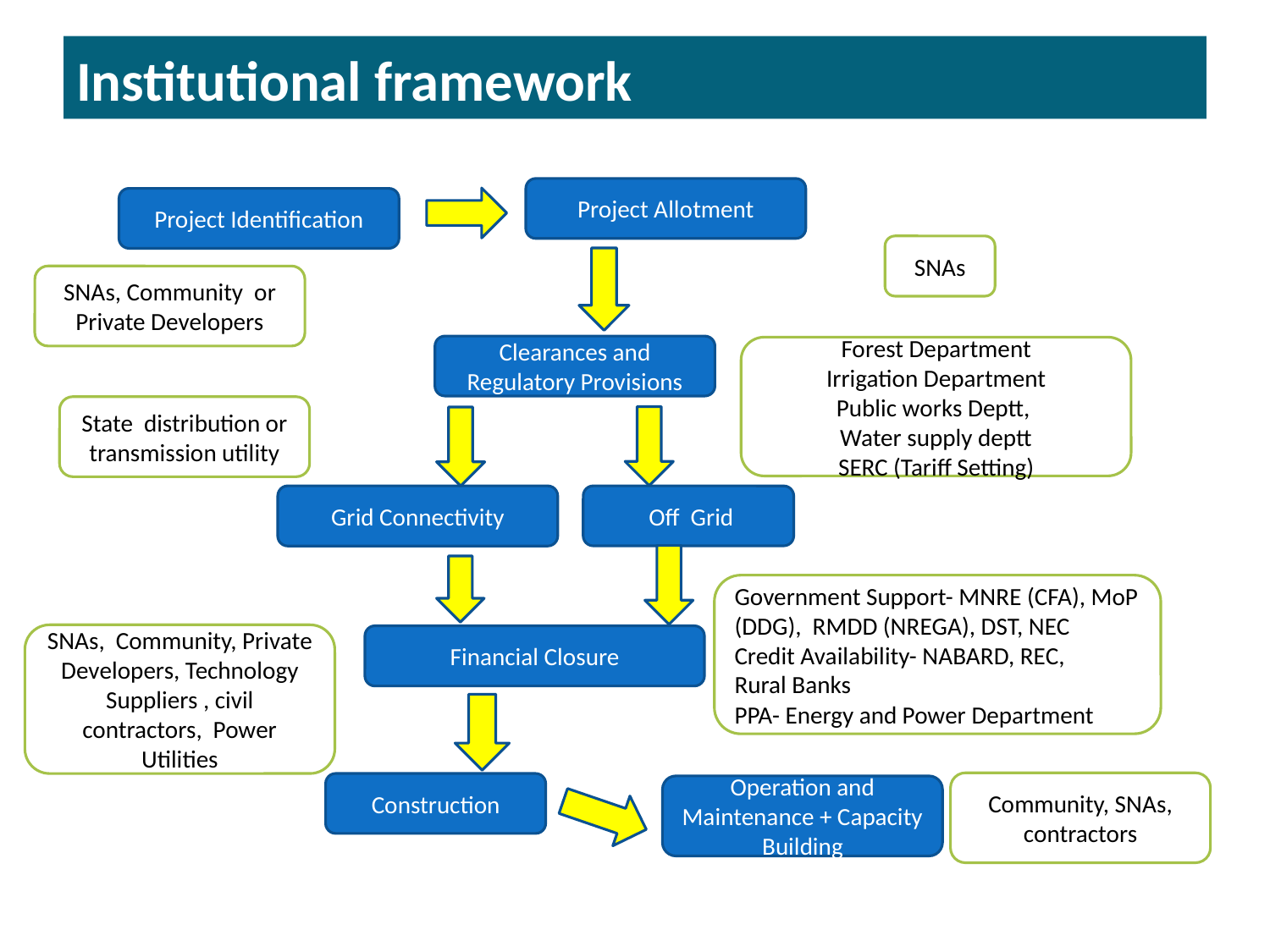

# Institutional framework
Project Allotment

Project Identification
SNAs

SNAs, Community  or Private Developers
Clearances and Regulatory Provisions
Forest Department
Irrigation Department
Public works Deptt,
Water supply deptt
SERC (Tariff Setting)
State  distribution or transmission utility

Grid Connectivity
 Off  Grid

Government Support- MNRE (CFA), MoP (DDG),  RMDD (NREGA), DST, NEC
Credit Availability- NABARD, REC,
Rural Banks
PPA- Energy and Power Department
SNAs,  Community, Private Developers, Technology Suppliers , civil contractors,  Power Utilities
Financial Closure

Community, SNAs, contractors
Construction
Operation and Maintenance + Capacity Building